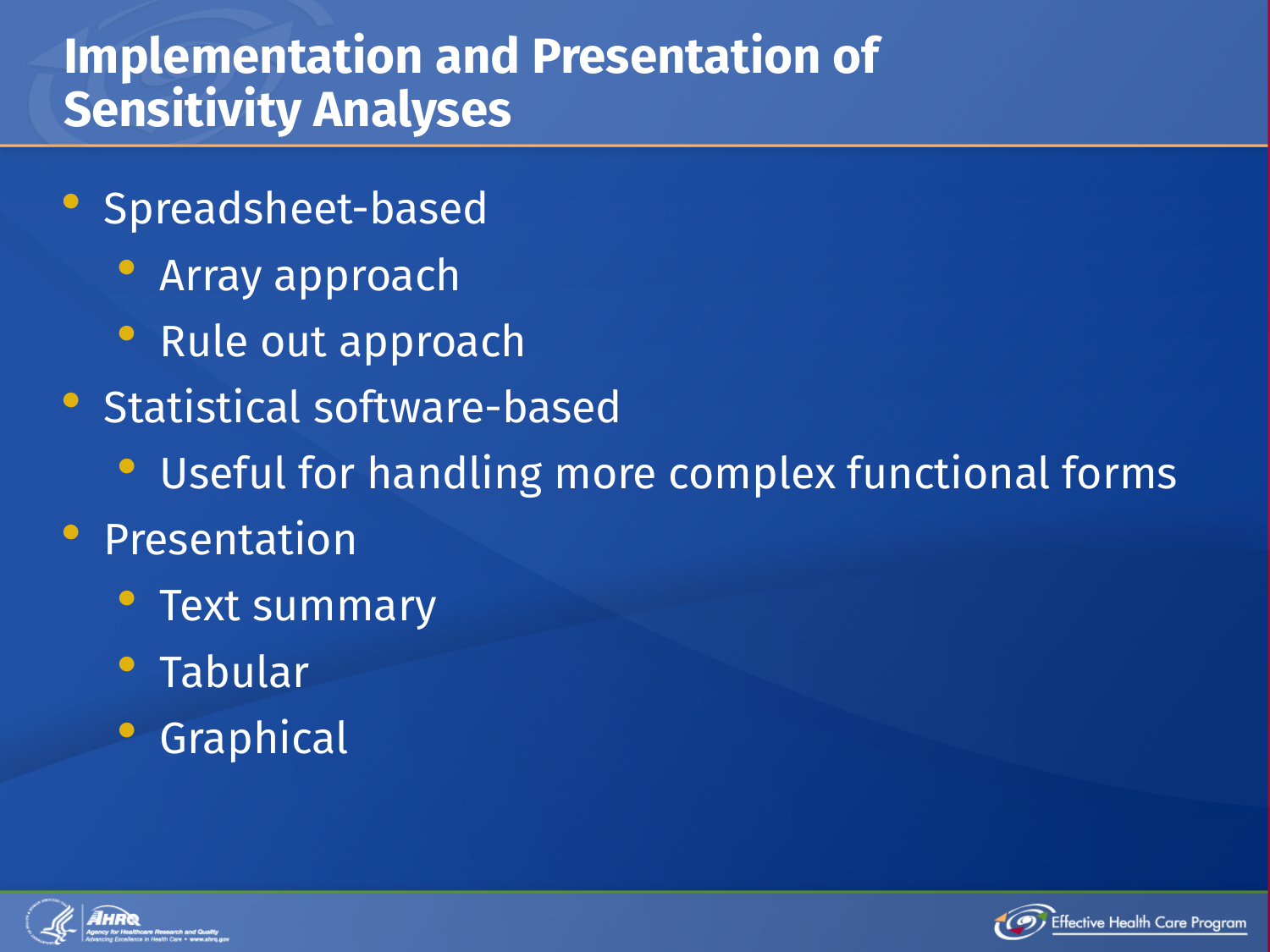

# Implementation and Presentation of Sensitivity Analyses
Spreadsheet-based
Array approach
Rule out approach
Statistical software-based
Useful for handling more complex functional forms
Presentation
Text summary
Tabular
Graphical